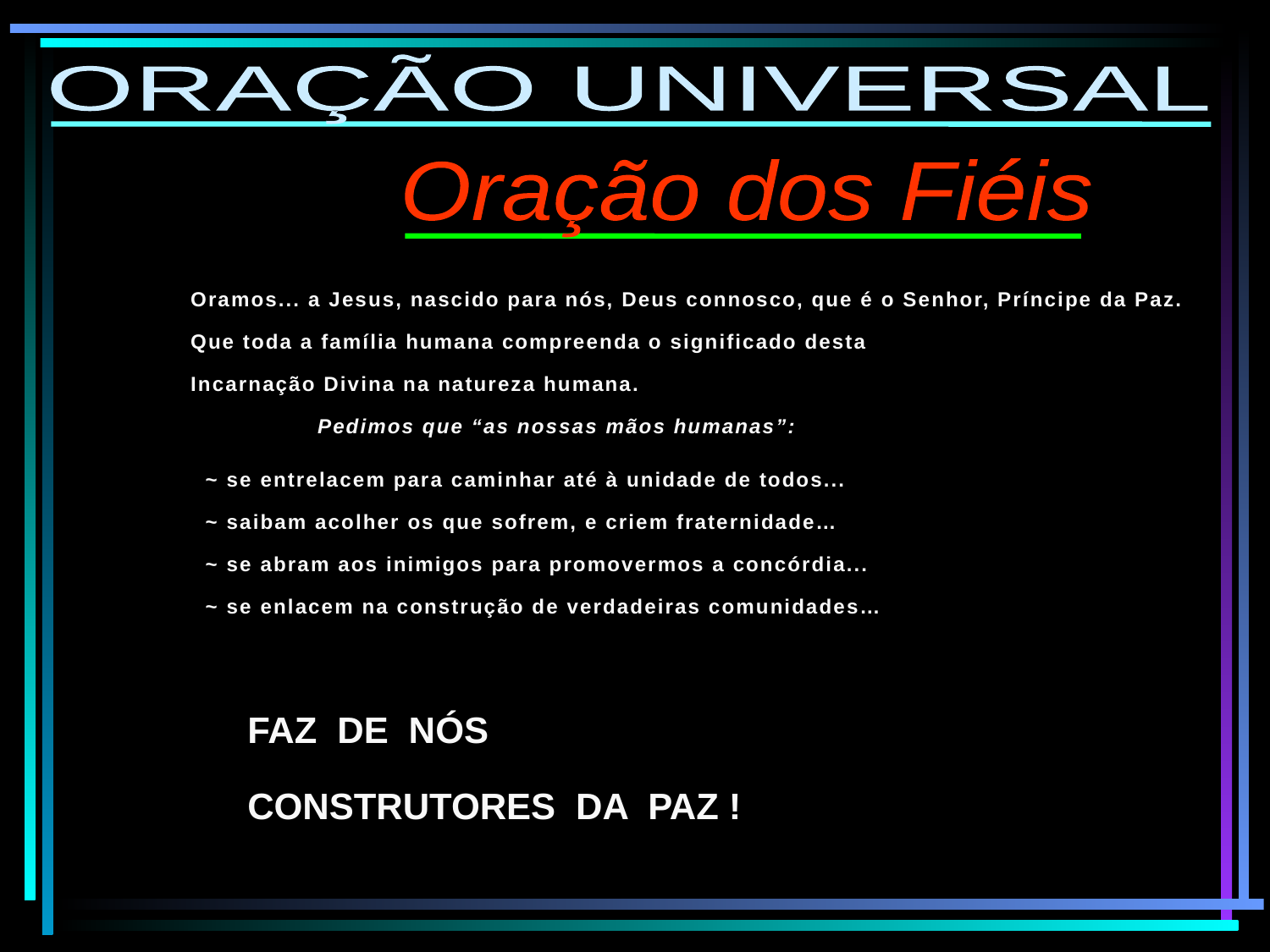

ORAÇÃO UNIVERSAL

Oração dos Fiéis

Oramos... a Jesus, nascido para nós, Deus connosco, que é o Senhor, Príncipe da Paz. Que toda a família humana compreenda o significado desta
Incarnação Divina na natureza humana.
                 Pedimos que “as nossas mãos humanas”:
  ~ se entrelacem para caminhar até à unidade de todos...
  ~ saibam acolher os que sofrem, e criem fraternidade…
  ~ se abram aos inimigos para promovermos a concórdia...
  ~ se enlacem na construção de verdadeiras comunidades…
FAZ  DE  NÓS
CONSTRUTORES  DA  PAZ !